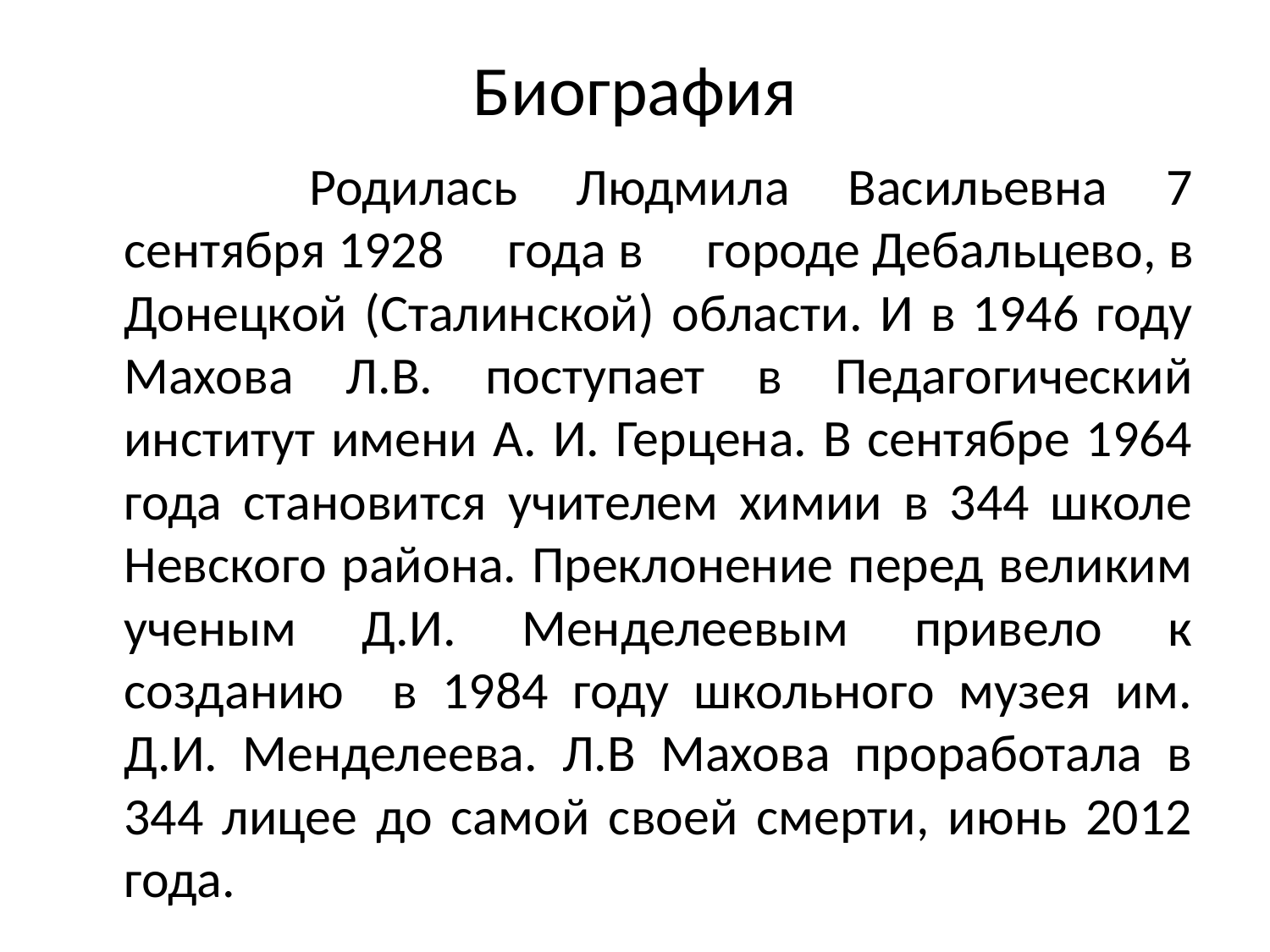

# Биография
    Родилась Людмила Васильевна 7 сентября 1928 года в городе Дебальцево, в Донецкой (Сталинской) области. И в 1946 году Махова Л.В. поступает в Педагогический институт имени А. И. Герцена. В сентябре 1964 года становится учителем химии в 344 школе Невского района. Преклонение перед великим ученым Д.И. Менделеевым привело к созданию  в 1984 году школьного музея им. Д.И. Менделеева. Л.В Махова проработала в 344 лицее до самой своей смерти, июнь 2012 года.